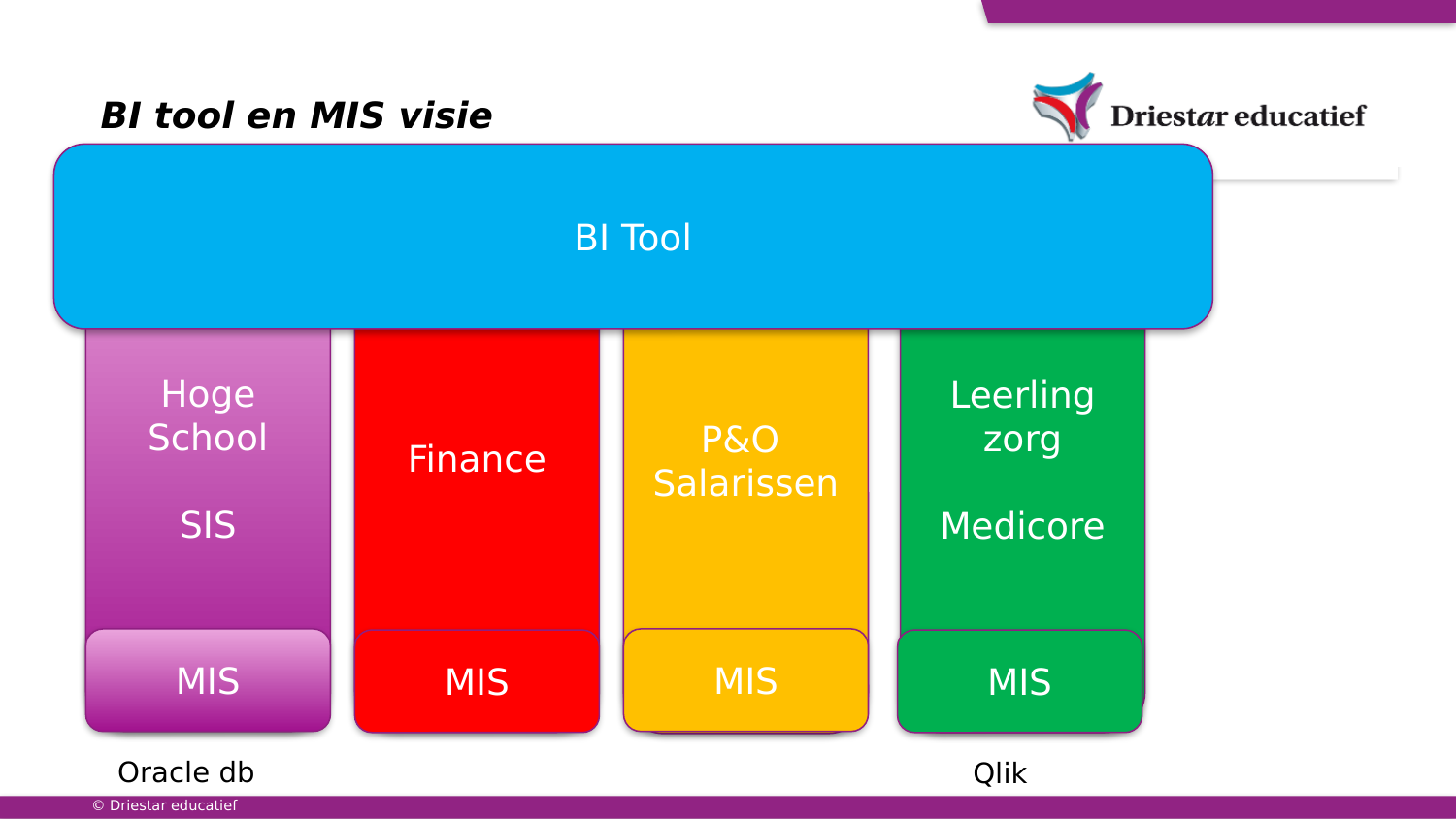

# BI tool en MIS visie
BI Tool
Finance

Hoge
School
SIS
Leerling zorg
Medicore
P&O
Salarissen
MIS
MIS
MIS
MIS
Oracle db
Qlik